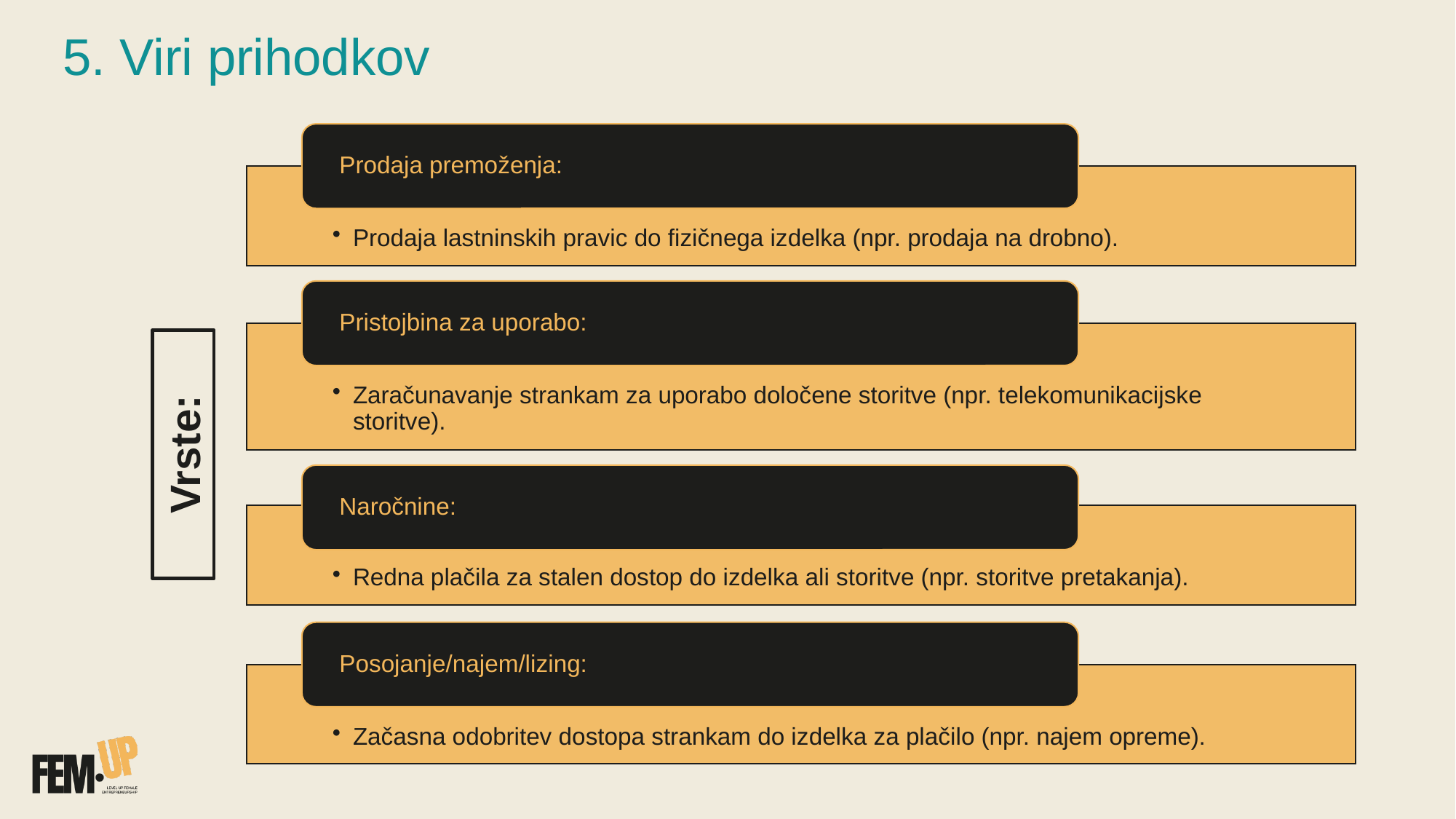

# 5. Viri prihodkov
Prodaja lastninskih pravic do fizičnega izdelka (npr. prodaja na drobno).
Prodaja premoženja:
Zaračunavanje strankam za uporabo določene storitve (npr. telekomunikacijske storitve).
Pristojbina za uporabo:
Redna plačila za stalen dostop do izdelka ali storitve (npr. storitve pretakanja).
Naročnine:
Začasna odobritev dostopa strankam do izdelka za plačilo (npr. najem opreme).
Posojanje/najem/lizing:
Vrste: